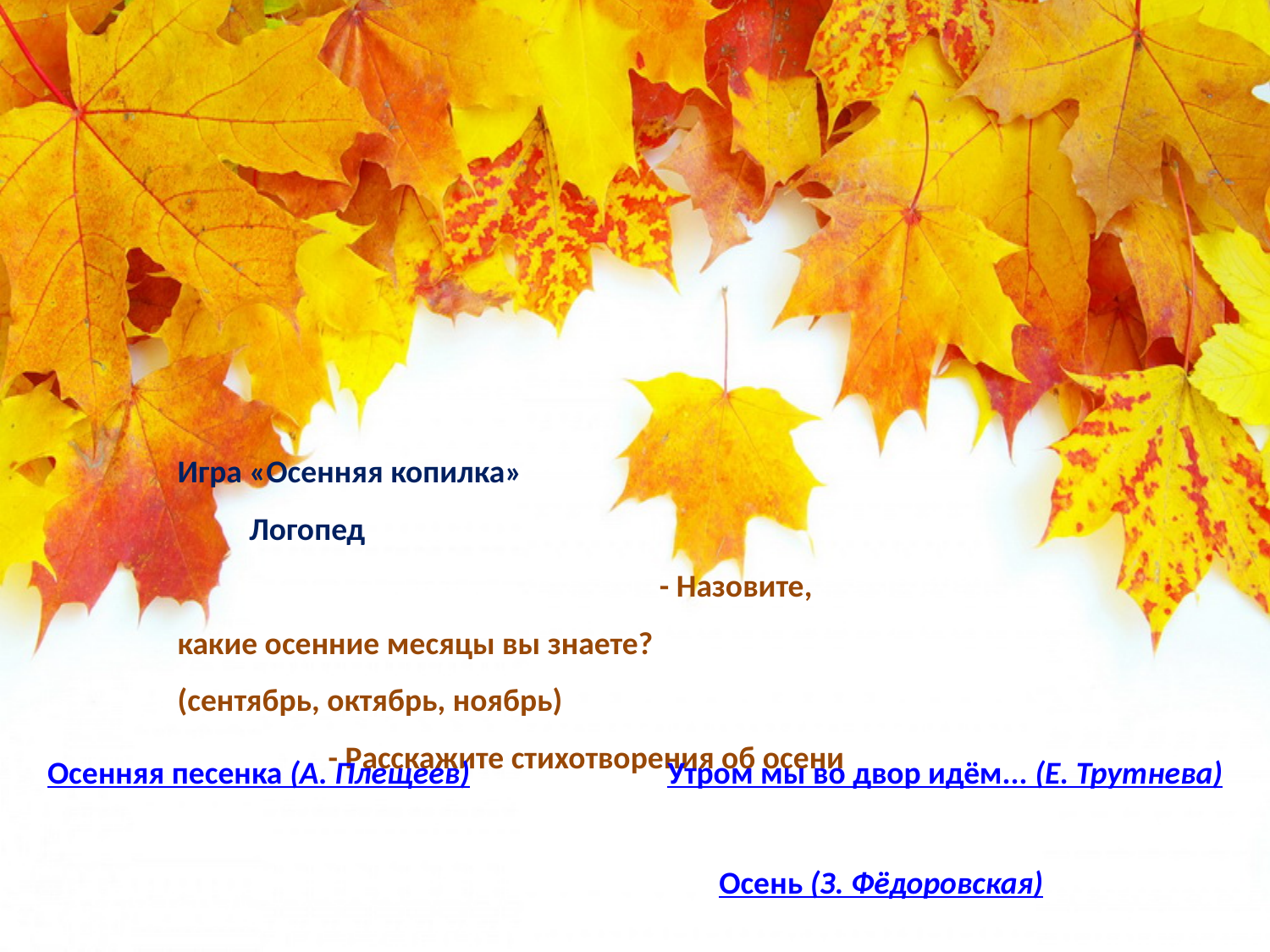

Игра «Осенняя копилка»                                                             Логопед                                                                                                                                           - Назовите, какие осенние месяцы вы знаете?                     (сентябрь, октябрь, ноябрь)                                                                  - Расскажите стихотворения об осени
Осенняя песенка (А. Плещеев)

Утром мы во двор идём... (Е. Трутнева)
Осень (З. Фёдоровская)